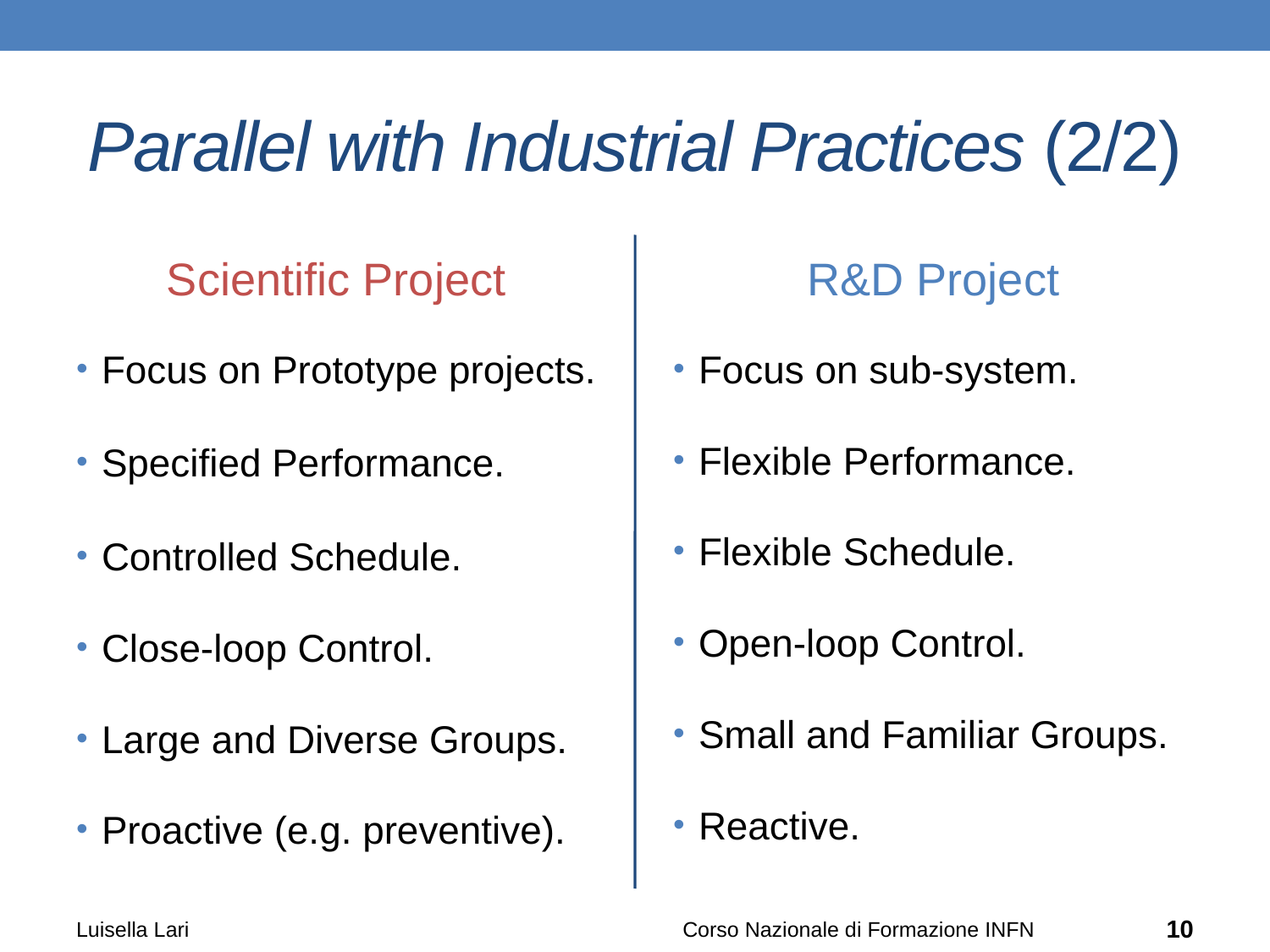

# Parallel with Industrial Practices (2/2)
Scientific Project
R&D Project
Focus on Prototype projects.

Specified Performance.

Controlled Schedule.

Close-loop Control.

Large and Diverse Groups.

Proactive (e.g. preventive).
Focus on sub-system.

Flexible Performance.

Flexible Schedule.

Open-loop Control.

Small and Familiar Groups.

Reactive.
Luisella Lari
Corso Nazionale di Formazione INFN
10